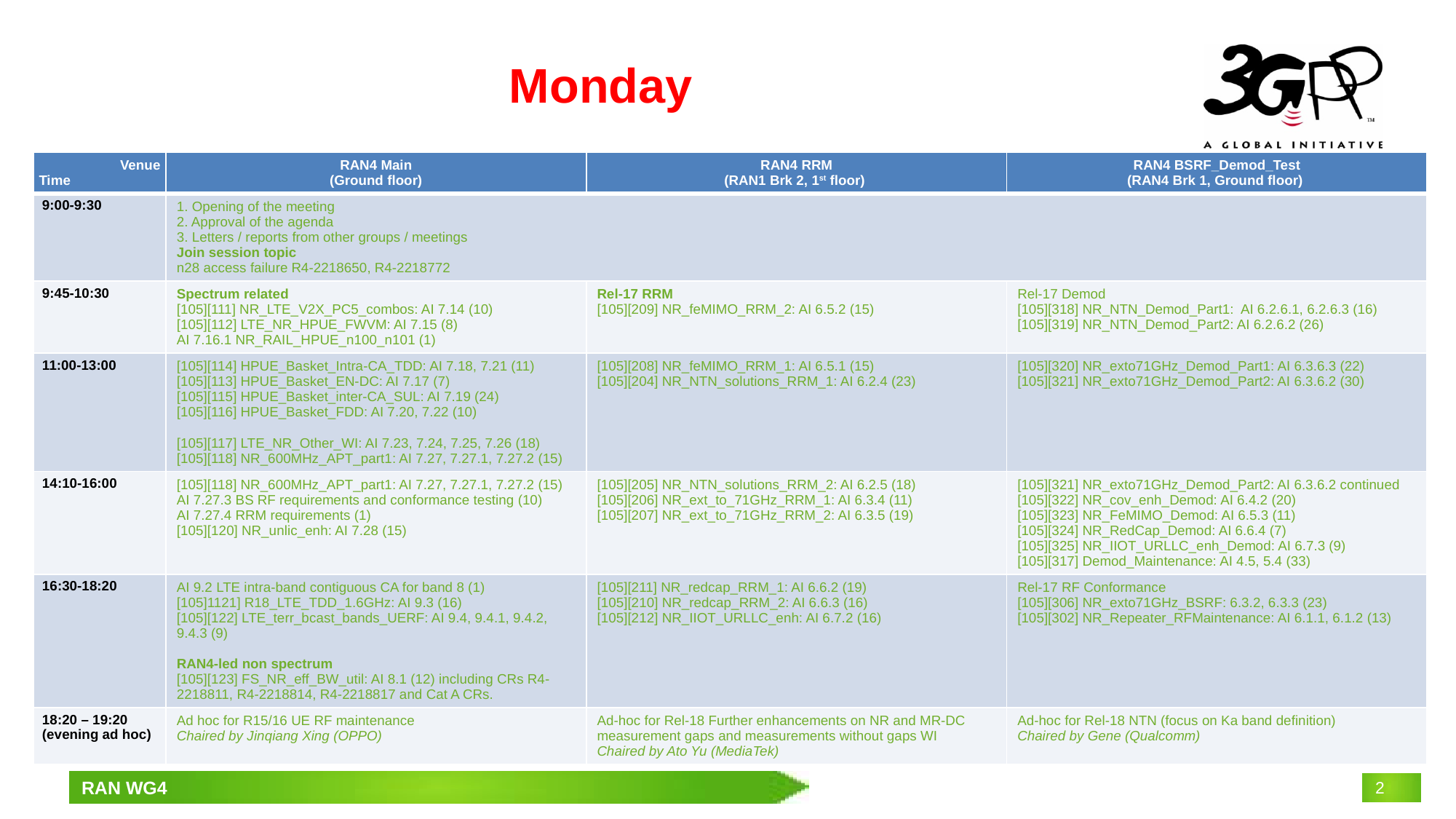

# Monday
| Venue Time | RAN4 Main (Ground floor) | RAN4 RRM (RAN1 Brk 2, 1st floor) | RAN4 BSRF\_Demod\_Test (RAN4 Brk 1, Ground floor) |
| --- | --- | --- | --- |
| 9:00-9:30 | 1. Opening of the meeting 2. Approval of the agenda 3. Letters / reports from other groups / meetings Join session topic n28 access failure R4-2218650, R4-2218772 |  |  |
| 9:45-10:30 | Spectrum related [105][111] NR\_LTE\_V2X\_PC5\_combos: AI 7.14 (10) [105][112] LTE\_NR\_HPUE\_FWVM: AI 7.15 (8) AI 7.16.1 NR\_RAIL\_HPUE\_n100\_n101 (1) | Rel-17 RRM [105][209] NR\_feMIMO\_RRM\_2: AI 6.5.2 (15) | Rel-17 Demod [105][318] NR\_NTN\_Demod\_Part1: AI 6.2.6.1, 6.2.6.3 (16) [105][319] NR\_NTN\_Demod\_Part2: AI 6.2.6.2 (26) |
| 11:00-13:00 | [105][114] HPUE\_Basket\_Intra-CA\_TDD: AI 7.18, 7.21 (11) [105][113] HPUE\_Basket\_EN-DC: AI 7.17 (7) [105][115] HPUE\_Basket\_inter-CA\_SUL: AI 7.19 (24) [105][116] HPUE\_Basket\_FDD: AI 7.20, 7.22 (10) [105][117] LTE\_NR\_Other\_WI: AI 7.23, 7.24, 7.25, 7.26 (18) [105][118] NR\_600MHz\_APT\_part1: AI 7.27, 7.27.1, 7.27.2 (15) | [105][208] NR\_feMIMO\_RRM\_1: AI 6.5.1 (15) [105][204] NR\_NTN\_solutions\_RRM\_1: AI 6.2.4 (23) | [105][320] NR\_exto71GHz\_Demod\_Part1: AI 6.3.6.3 (22) [105][321] NR\_exto71GHz\_Demod\_Part2: AI 6.3.6.2 (30) |
| 14:10-16:00 | [105][118] NR\_600MHz\_APT\_part1: AI 7.27, 7.27.1, 7.27.2 (15) AI 7.27.3 BS RF requirements and conformance testing (10) AI 7.27.4 RRM requirements (1) [105][120] NR\_unlic\_enh: AI 7.28 (15) | [105][205] NR\_NTN\_solutions\_RRM\_2: AI 6.2.5 (18) [105][206] NR\_ext\_to\_71GHz\_RRM\_1: AI 6.3.4 (11) [105][207] NR\_ext\_to\_71GHz\_RRM\_2: AI 6.3.5 (19) | [105][321] NR\_exto71GHz\_Demod\_Part2: AI 6.3.6.2 continued [105][322] NR\_cov\_enh\_Demod: AI 6.4.2 (20) [105][323] NR\_FeMIMO\_Demod: AI 6.5.3 (11) [105][324] NR\_RedCap\_Demod: AI 6.6.4 (7) [105][325] NR\_IIOT\_URLLC\_enh\_Demod: AI 6.7.3 (9) [105][317] Demod\_Maintenance: AI 4.5, 5.4 (33) |
| 16:30-18:20 | AI 9.2 LTE intra-band contiguous CA for band 8 (1) [105]1121] R18\_LTE\_TDD\_1.6GHz: AI 9.3 (16) [105][122] LTE\_terr\_bcast\_bands\_UERF: AI 9.4, 9.4.1, 9.4.2, 9.4.3 (9) RAN4-led non spectrum [105][123] FS\_NR\_eff\_BW\_util: AI 8.1 (12) including CRs R4-2218811, R4-2218814, R4-2218817 and Cat A CRs. | [105][211] NR\_redcap\_RRM\_1: AI 6.6.2 (19) [105][210] NR\_redcap\_RRM\_2: AI 6.6.3 (16) [105][212] NR\_IIOT\_URLLC\_enh: AI 6.7.2 (16) | Rel-17 RF Conformance [105][306] NR\_exto71GHz\_BSRF: 6.3.2, 6.3.3 (23) [105][302] NR\_Repeater\_RFMaintenance: AI 6.1.1, 6.1.2 (13) |
| 18:20 – 19:20 (evening ad hoc) | Ad hoc for R15/16 UE RF maintenance Chaired by Jinqiang Xing (OPPO) | Ad-hoc for Rel-18 Further enhancements on NR and MR-DC measurement gaps and measurements without gaps WI Chaired by Ato Yu (MediaTek) | Ad-hoc for Rel-18 NTN (focus on Ka band definition) Chaired by Gene (Qualcomm) |